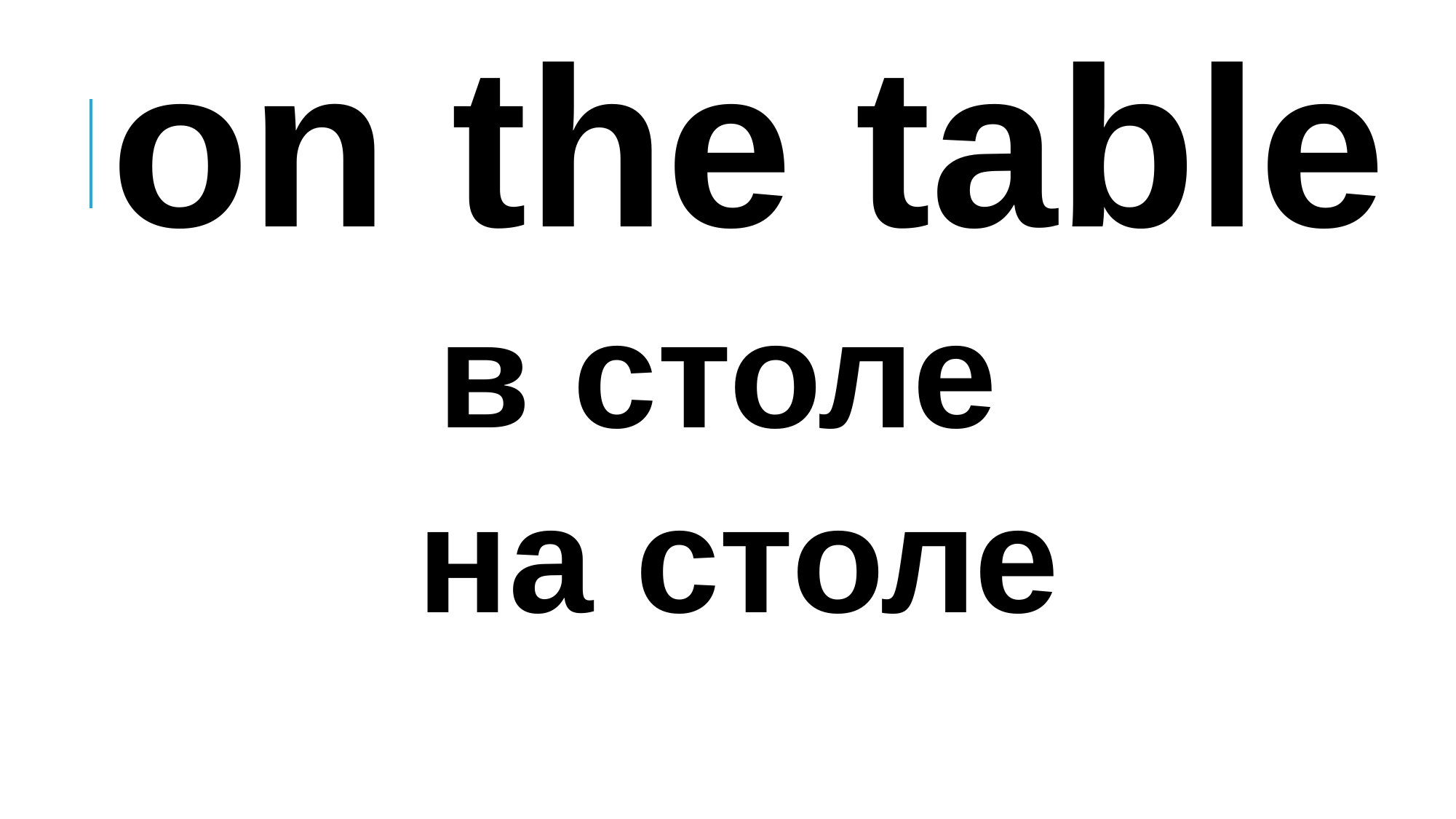

on the table
в столе
на столе